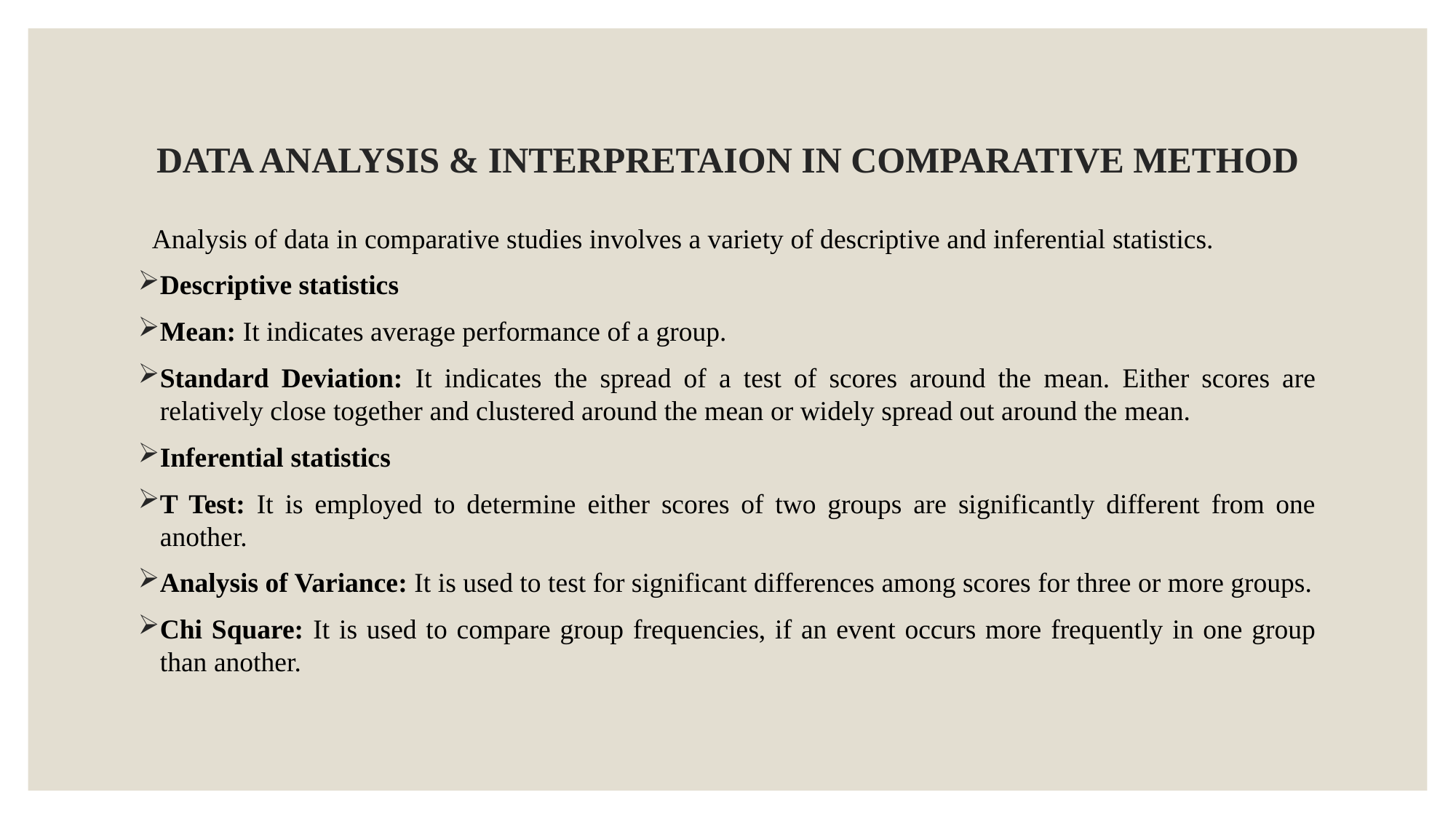

# DATA ANALYSIS & INTERPRETAION IN COMPARATIVE METHOD
  Analysis of data in comparative studies involves a variety of descriptive and inferential statistics.
Descriptive statistics
Mean: It indicates average performance of a group.
Standard Deviation: It indicates the spread of a test of scores around the mean. Either scores are relatively close together and clustered around the mean or widely spread out around the mean.
Inferential statistics
T Test: It is employed to determine either scores of two groups are significantly different from one another.
Analysis of Variance: It is used to test for significant differences among scores for three or more groups.
Chi Square: It is used to compare group frequencies, if an event occurs more frequently in one group than another.